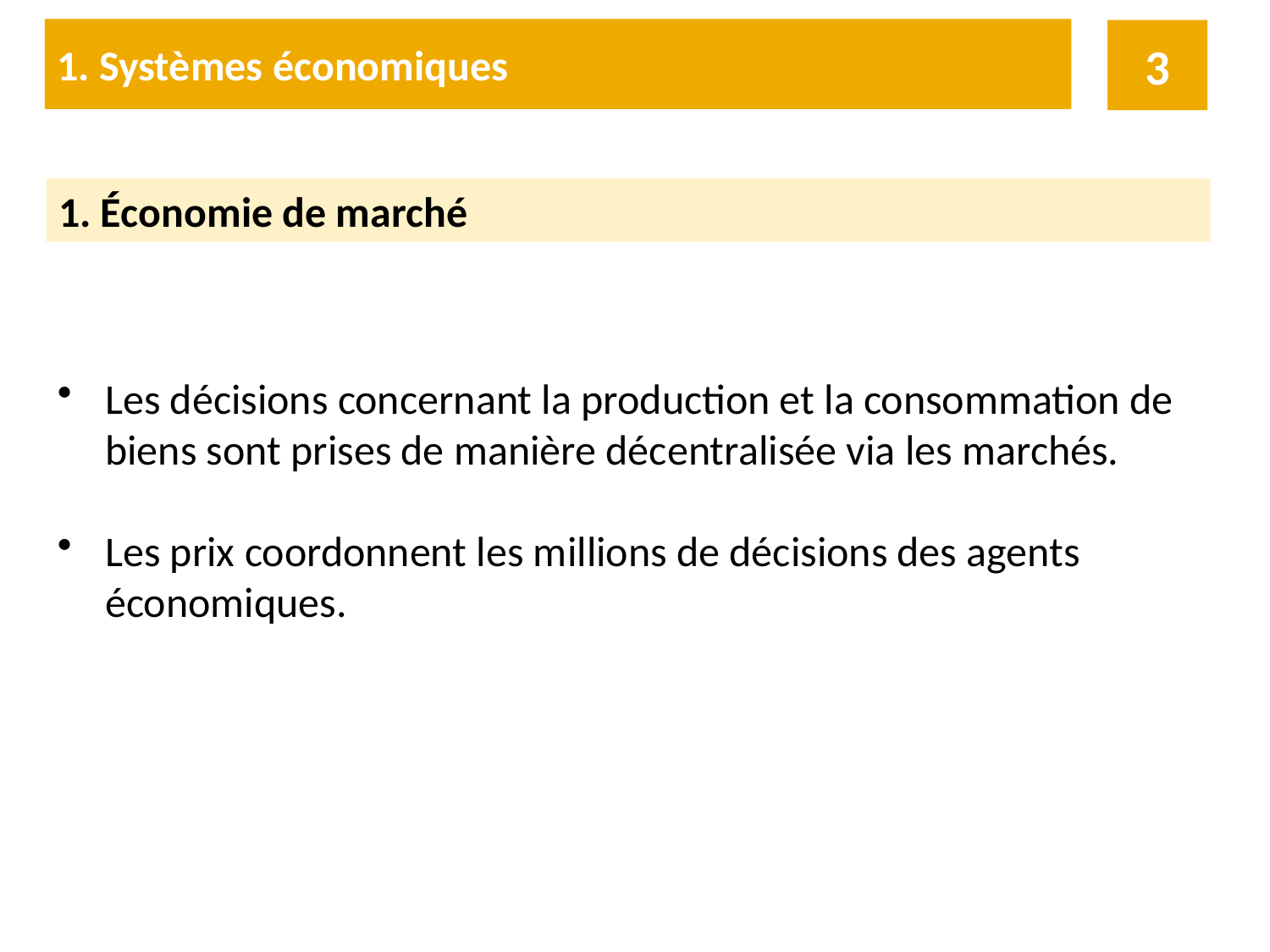

1. Systèmes économiques
3

1. Économie de marché
Les décisions concernant la production et la consommation de biens sont prises de manière décentralisée via les marchés.

Les prix coordonnent les millions de décisions des agents économiques.